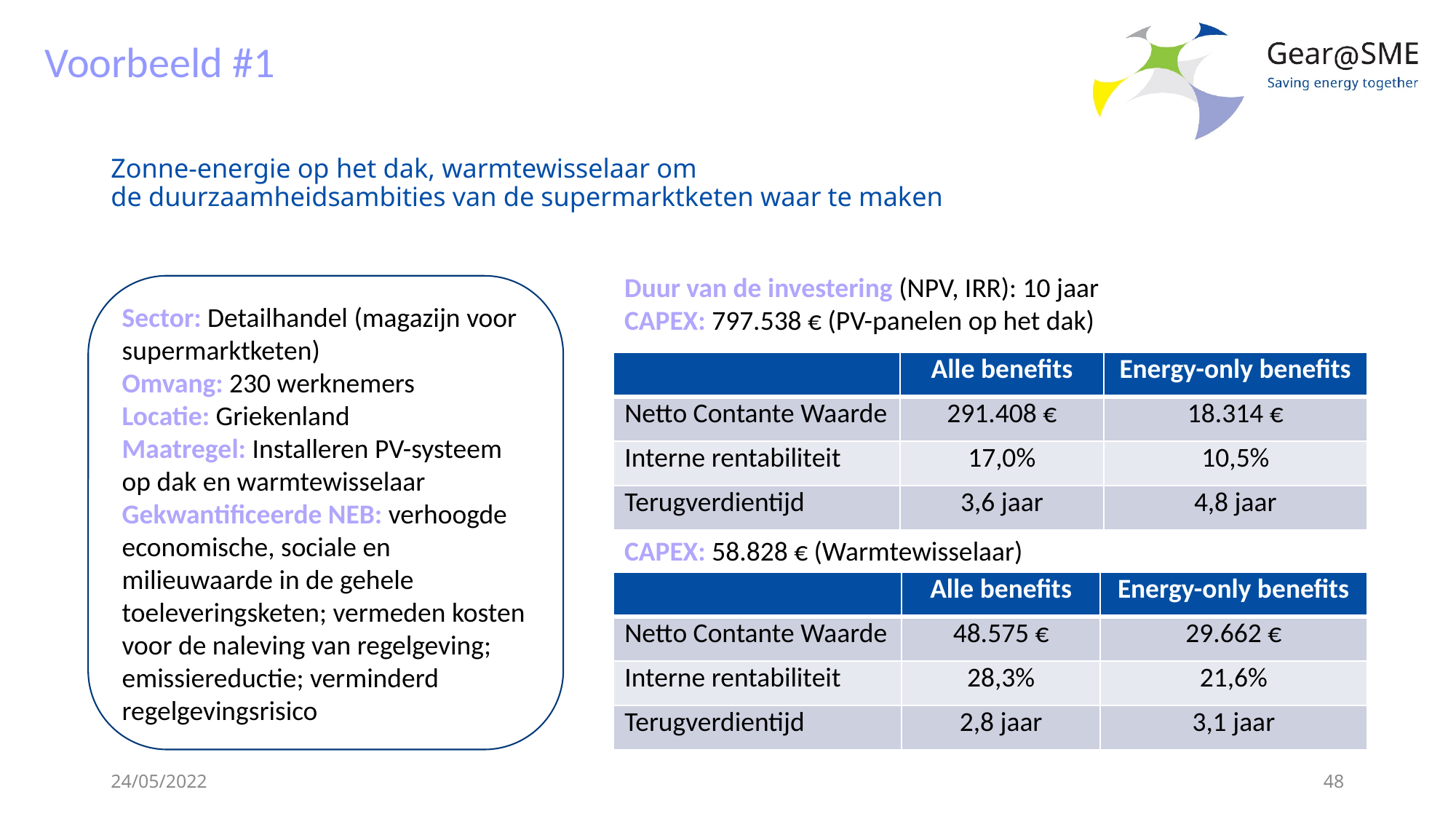

Voorbeeld #1
# Zonne-energie op het dak, warmtewisselaar om de duurzaamheidsambities van de supermarktketen waar te maken
Duur van de investering (NPV, IRR): 10 jaar
CAPEX: 797.538 € (PV-panelen op het dak)
Sector: Detailhandel (magazijn voor supermarktketen)
Omvang: 230 werknemers
Locatie: Griekenland
Maatregel: Installeren PV-systeem op dak en warmtewisselaar
Gekwantificeerde NEB: verhoogde economische, sociale en milieuwaarde in de gehele toeleveringsketen; vermeden kosten voor de naleving van regelgeving; emissiereductie; verminderd regelgevingsrisico
|  | Alle benefits | Energy-only benefits |
| --- | --- | --- |
| Netto Contante Waarde | 291.408 € | 18.314 € |
| Interne rentabiliteit | 17,0% | 10,5% |
| Terugverdientijd | 3,6 jaar | 4,8 jaar |
CAPEX: 58.828 € (Warmtewisselaar)
|  | Alle benefits | Energy-only benefits |
| --- | --- | --- |
| Netto Contante Waarde | 48.575 € | 29.662 € |
| Interne rentabiliteit | 28,3% | 21,6% |
| Terugverdientijd | 2,8 jaar | 3,1 jaar |

24/05/2022
48